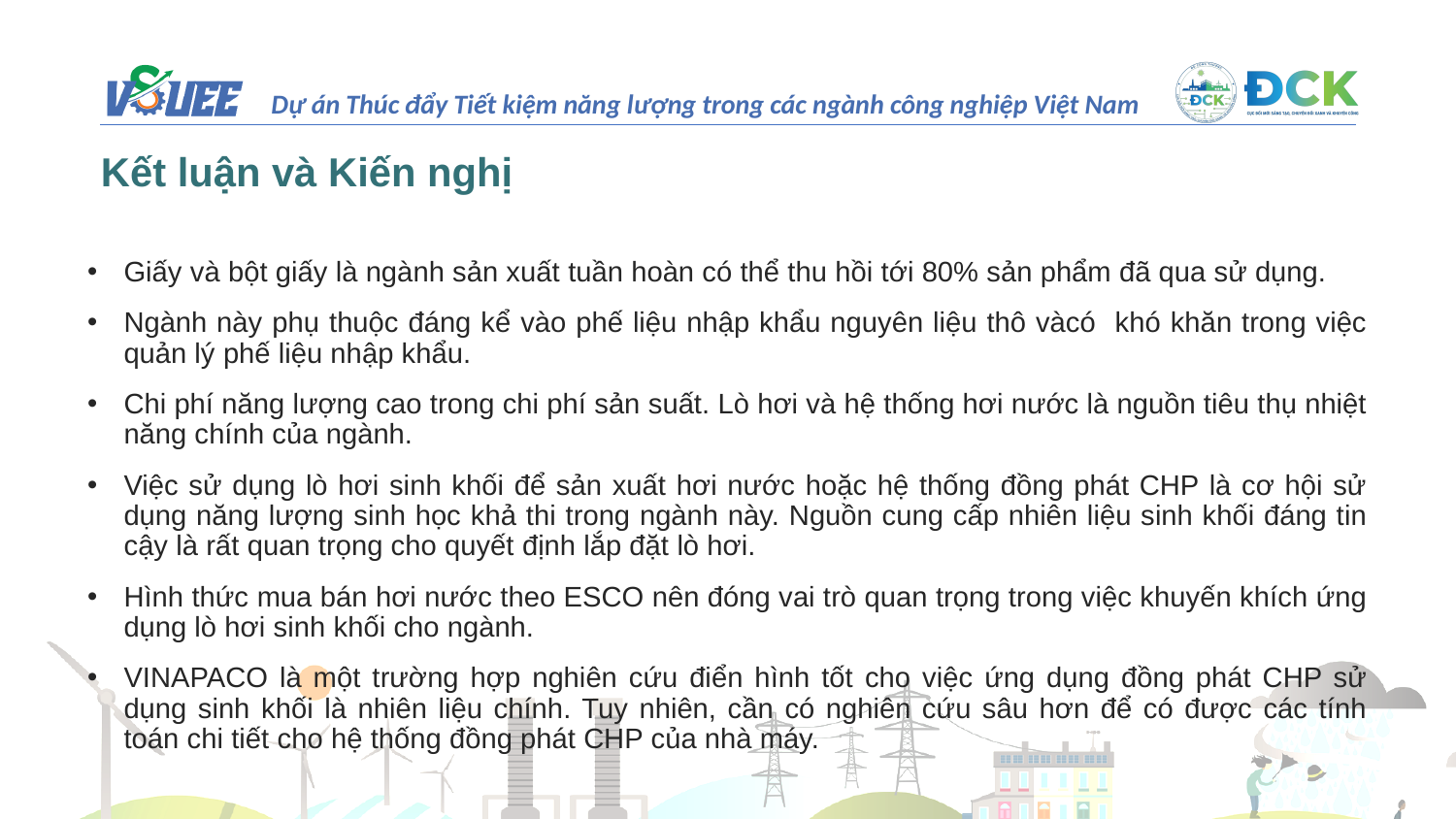

Kết luận và Kiến nghị
Giấy và bột giấy là ngành sản xuất tuần hoàn có thể thu hồi tới 80% sản phẩm đã qua sử dụng.
Ngành này phụ thuộc đáng kể vào phế liệu nhập khẩu nguyên liệu thô vàcó  khó khăn trong việc quản lý phế liệu nhập khẩu.
Chi phí năng lượng cao trong chi phí sản suất. Lò hơi và hệ thống hơi nước là nguồn tiêu thụ nhiệt năng chính của ngành.
Việc sử dụng lò hơi sinh khối để sản xuất hơi nước hoặc hệ thống đồng phát CHP là cơ hội sử dụng năng lượng sinh học khả thi trong ngành này. Nguồn cung cấp nhiên liệu sinh khối đáng tin cậy là rất quan trọng cho quyết định lắp đặt lò hơi.
Hình thức mua bán hơi nước theo ESCO nên đóng vai trò quan trọng trong việc khuyến khích ứng dụng lò hơi sinh khối cho ngành.
VINAPACO là một trường hợp nghiên cứu điển hình tốt cho việc ứng dụng đồng phát CHP sử dụng sinh khối là nhiên liệu chính. Tuy nhiên, cần có nghiên cứu sâu hơn để có được các tính toán chi tiết cho hệ thống đồng phát CHP của nhà máy.